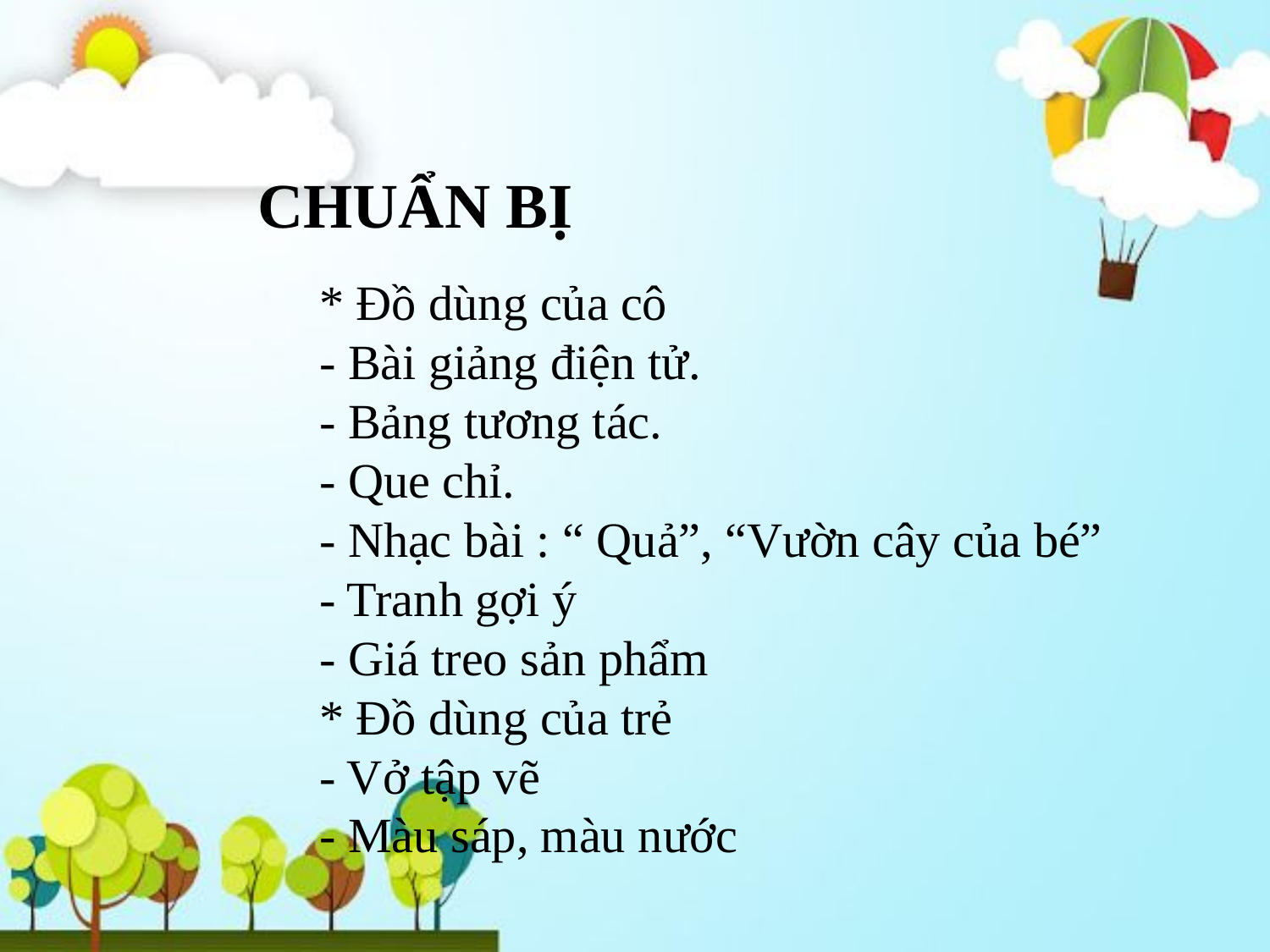

CHUẨN BỊ
* Đồ dùng của cô
- Bài giảng điện tử.
- Bảng tương tác.
- Que chỉ.
- Nhạc bài : “ Quả”, “Vườn cây của bé”
- Tranh gợi ý
- Giá treo sản phẩm
* Đồ dùng của trẻ
- Vở tập vẽ
- Màu sáp, màu nước